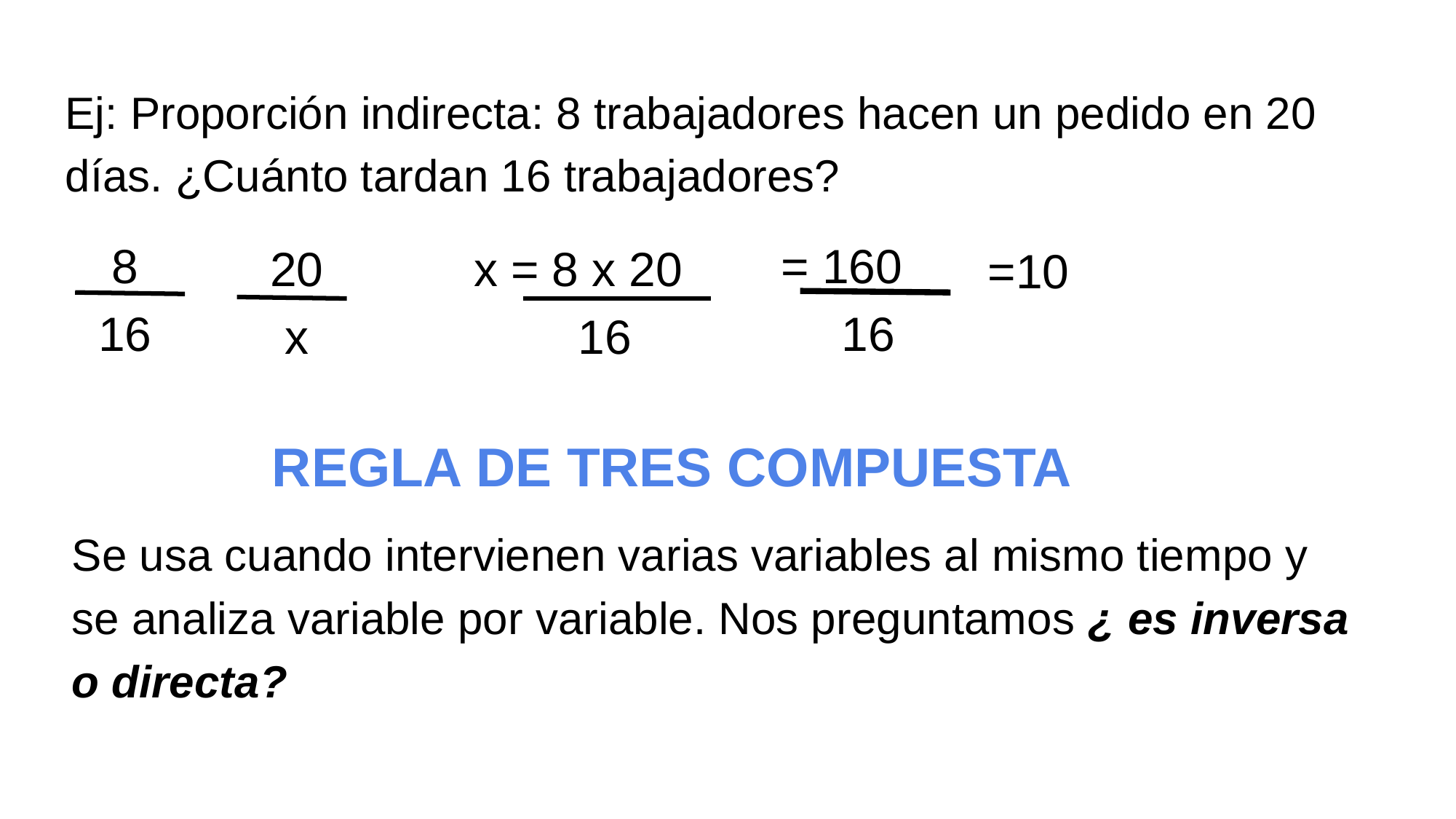

Ej: Proporción indirecta: 8 trabajadores hacen un pedido en 20 días. ¿Cuánto tardan 16 trabajadores?

8
16
= 160
    16

20
x
x = 8 x 20
    16
=10

REGLA DE TRES COMPUESTA
Se usa cuando intervienen varias variables al mismo tiempo y se analiza variable por variable. Nos preguntamos ¿ es inversa o directa?